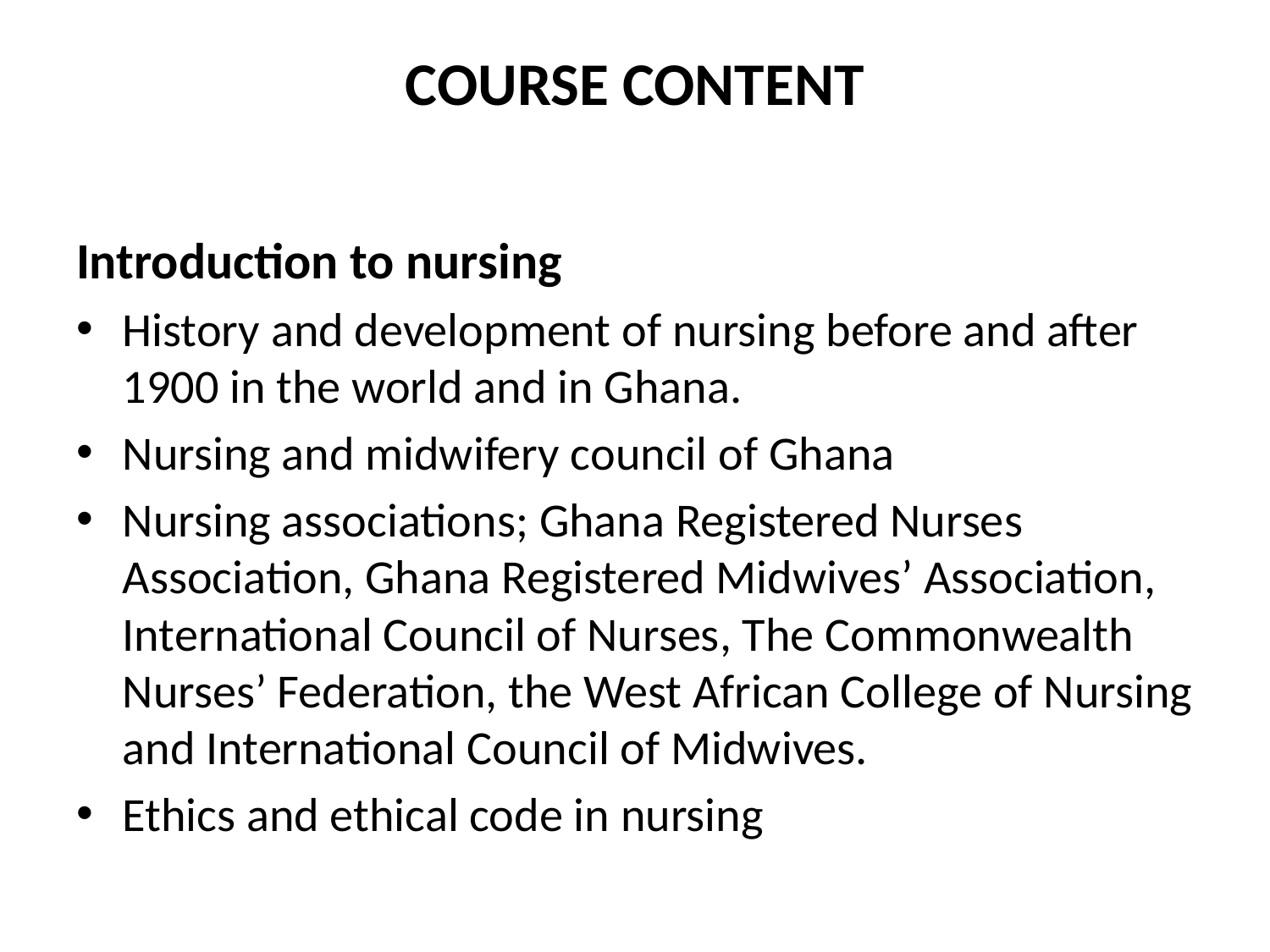

# COURSE CONTENT
Introduction to nursing
History and development of nursing before and after 1900 in the world and in Ghana.
Nursing and midwifery council of Ghana
Nursing associations; Ghana Registered Nurses Association, Ghana Registered Midwives’ Association, International Council of Nurses, The Commonwealth Nurses’ Federation, the West African College of Nursing and International Council of Midwives.
Ethics and ethical code in nursing